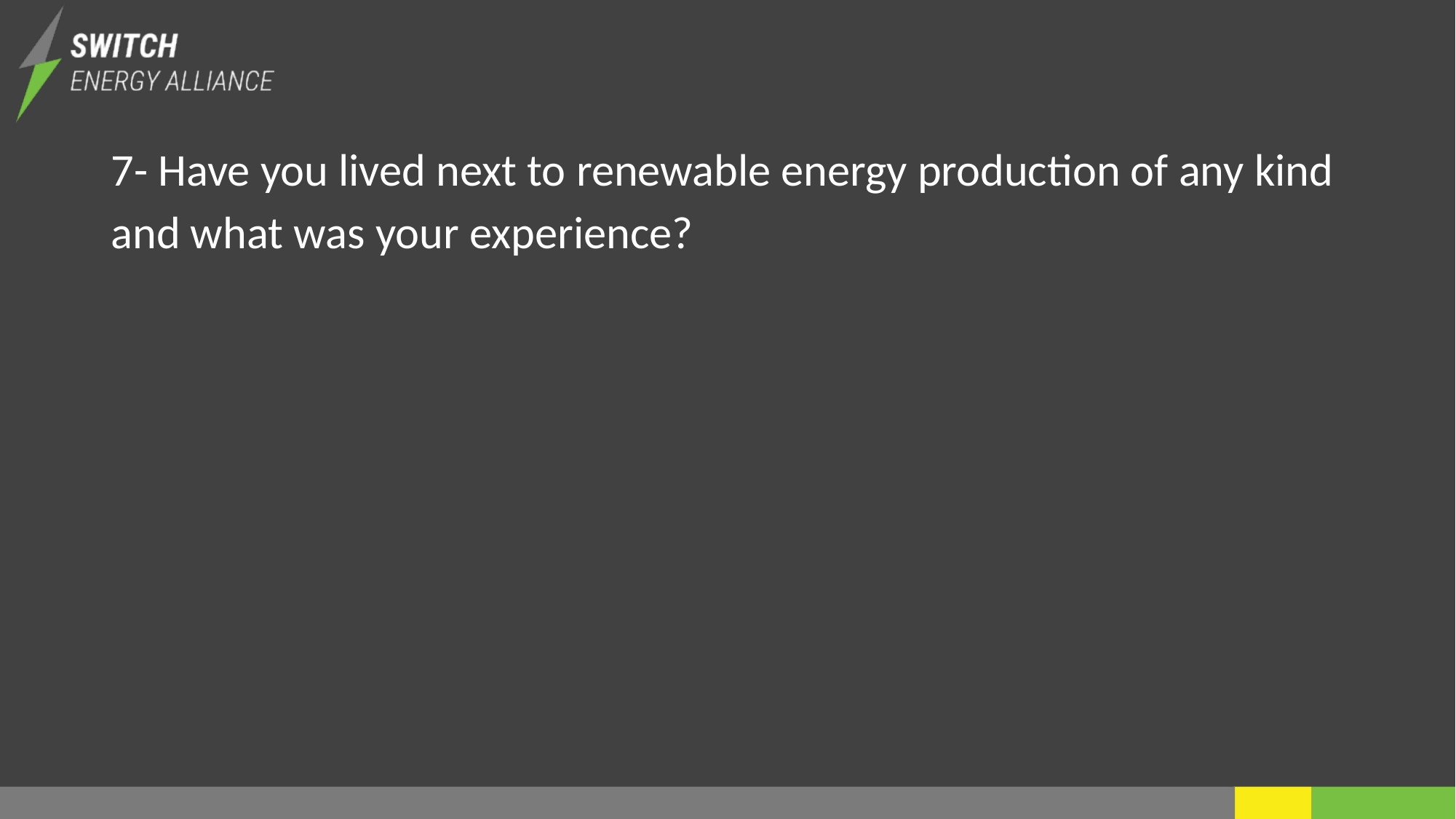

7- Have you lived next to renewable energy production of any kind and what was your experience?